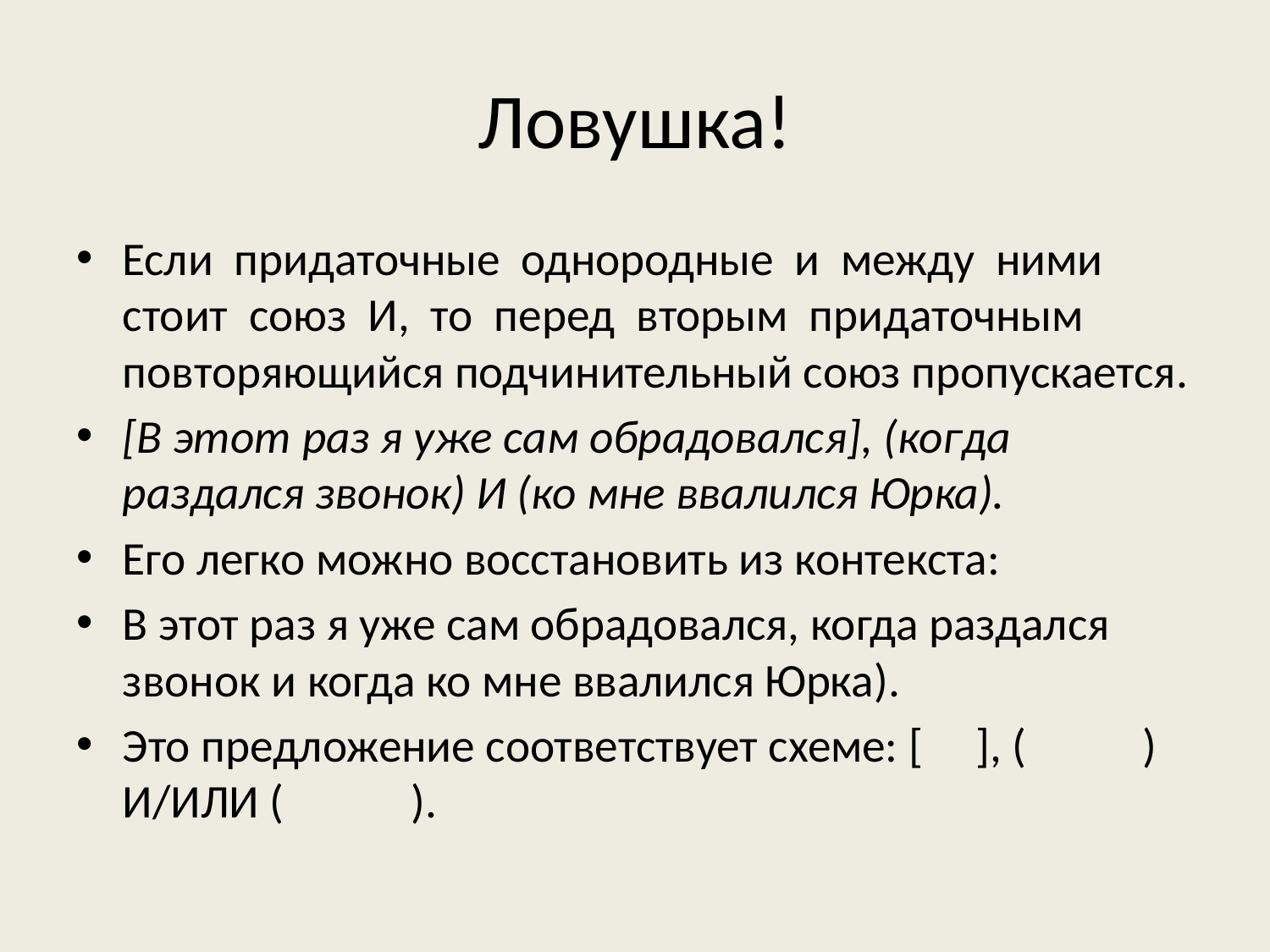

# Ловушка!
Если  придаточные  однородные  и  между  ними  стоит  союз  И,  то  перед  вторым  придаточным повторяющийся подчинительный союз пропускается.
[В этот раз я уже сам обрадовался], (когда раздался звонок) И (ко мне ввалился Юрка).
Его легко можно восстановить из контекста:
В этот раз я уже сам обрадовался, когда раздался звонок и когда ко мне ввалился Юрка).
Это предложение соответствует схеме: [     ], (           ) И/ИЛИ (            ).